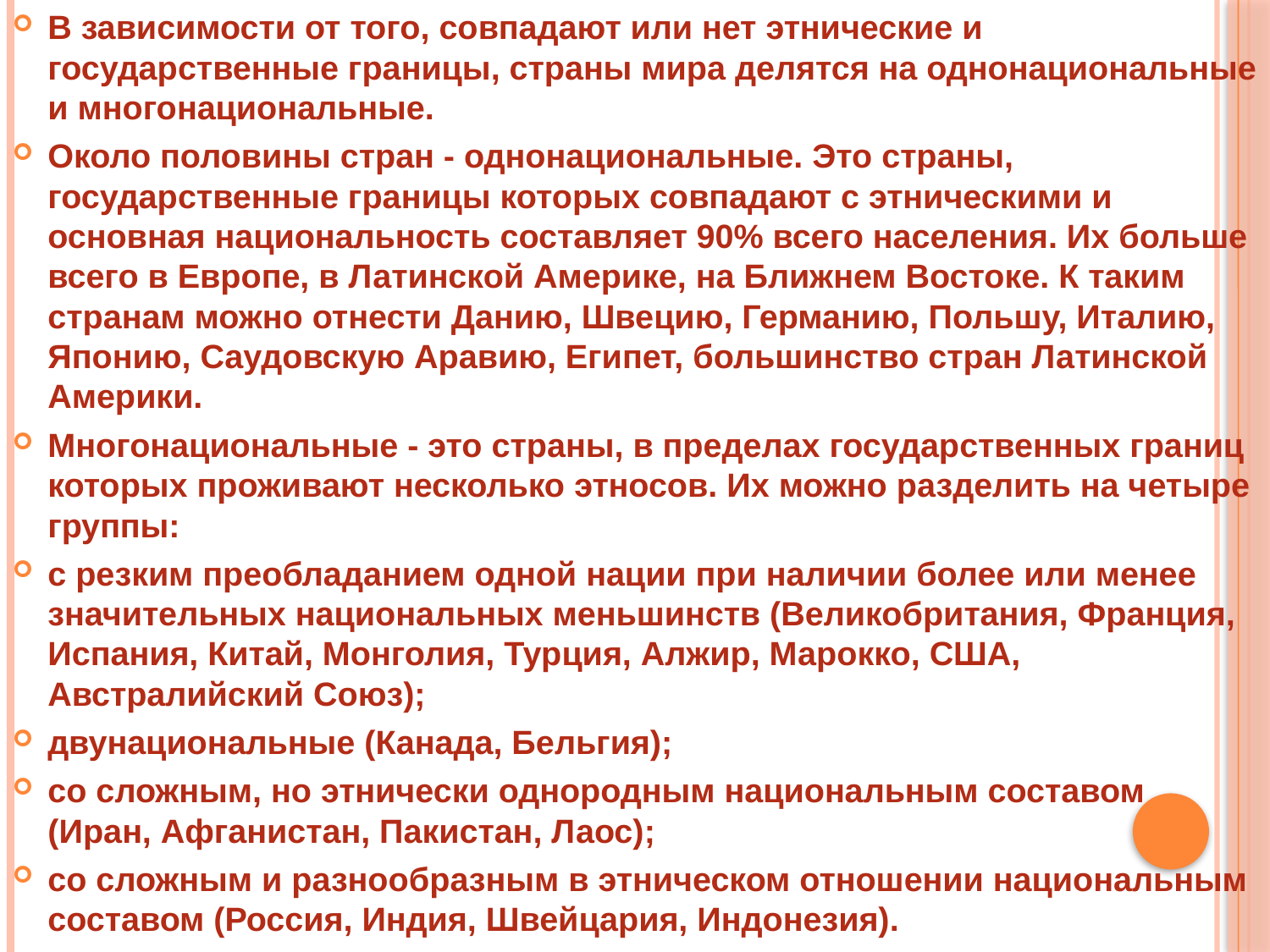

В зависимости от того, совпадают или нет этнические и государственные границы, страны мира делятся на однонациональные и многонациональные.
Около половины стран - однонациональные. Это страны, государственные границы которых совпадают с этническими и основная национальность составляет 90% всего населения. Их больше всего в Европе, в Латинской Америке, на Ближнем Востоке. К таким странам можно отнести Данию, Швецию, Германию, Польшу, Италию, Японию, Саудовскую Аравию, Египет, большинство стран Латинской Америки.
Многонациональные - это страны, в пределах государственных границ которых проживают несколько этносов. Их можно разделить на четыре группы:
с резким преобладанием одной нации при наличии более или менее значительных национальных меньшинств (Великобритания, Франция, Испания, Китай, Монголия, Турция, Алжир, Марокко, США, Австралийский Союз);
двунациональные (Канада, Бельгия);
со сложным, но этнически однородным национальным составом (Иран, Афганистан, Пакистан, Лаос);
со сложным и разнообразным в этническом отношении национальным составом (Россия, Индия, Швейцария, Индонезия).